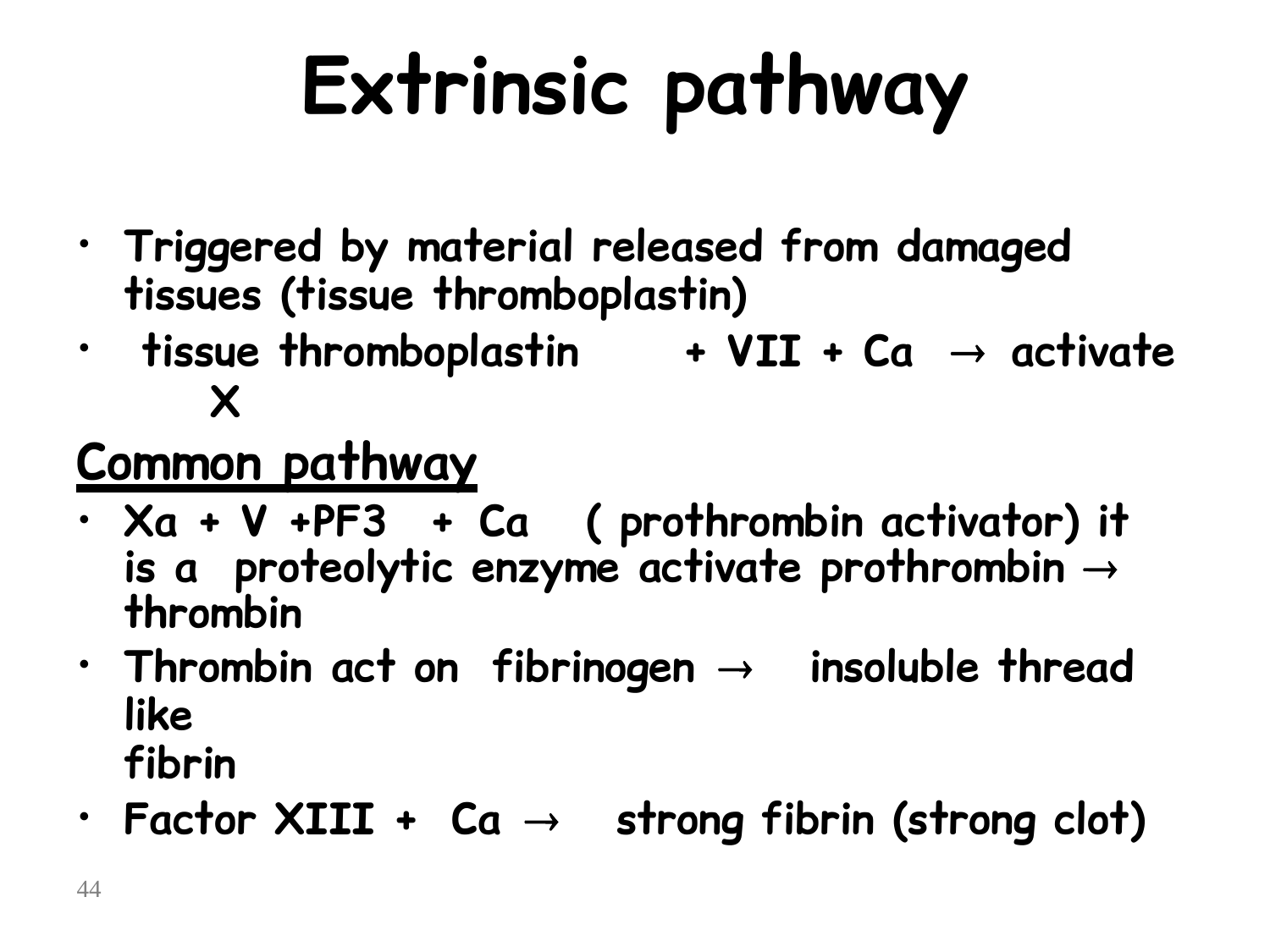

# Extrinsic pathway
Triggered by material released from damaged
tissues (tissue thromboplastin)
tissue thromboplastin	+ VII + Ca	→	activate	X
Common pathway
Xa + V +PF3  + Ca	( prothrombin activator) it is a  proteolytic enzyme activate prothrombin →  thrombin
Thrombin act on fibrinogen →	insoluble thread like
fibrin
Factor XIII + Ca →	strong fibrin (strong clot)
44